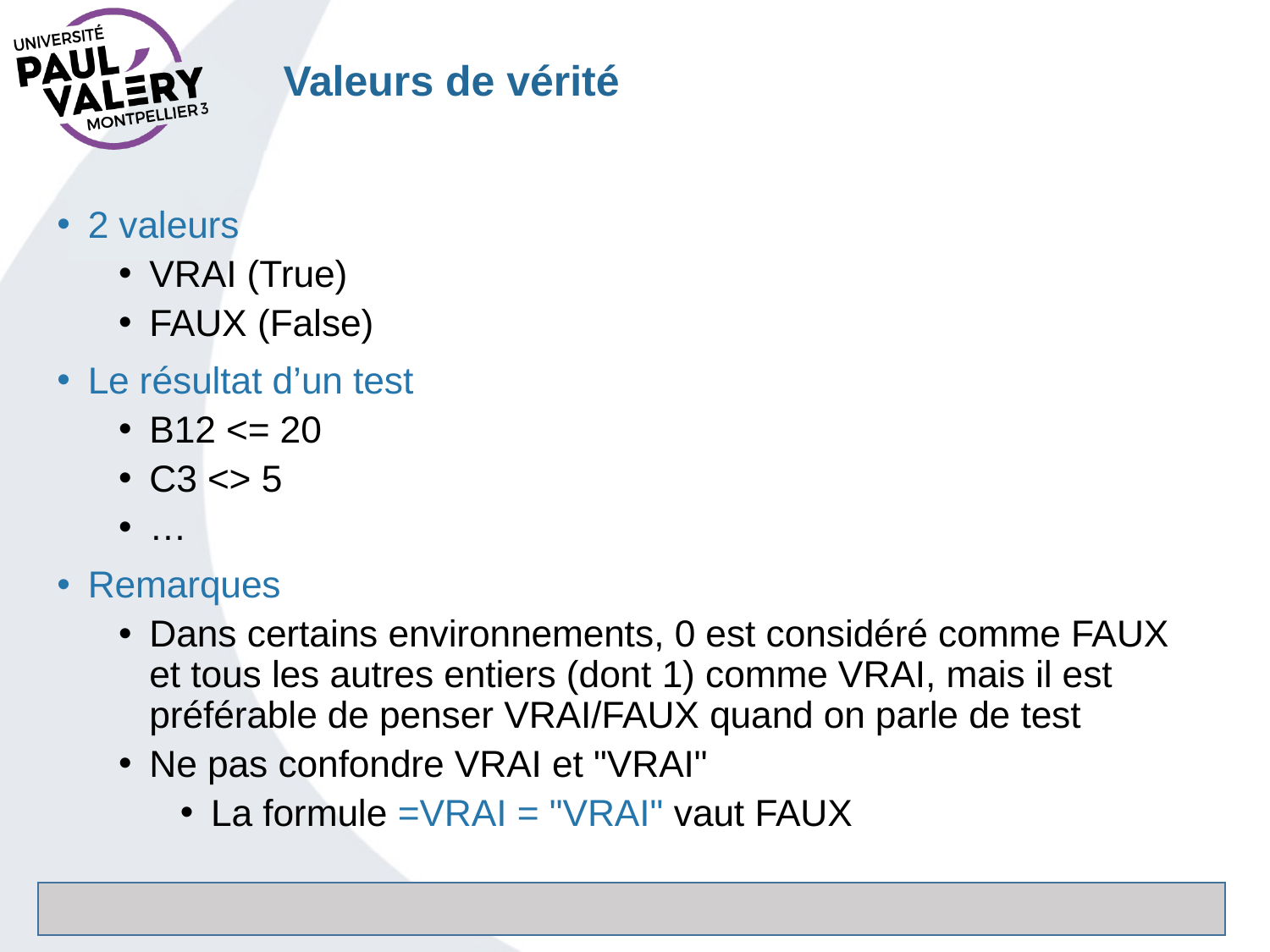

# Valeurs de vérité
2 valeurs
VRAI (True)
FAUX (False)
Le résultat d’un test
B12 <= 20
C3 <> 5
…
Remarques
Dans certains environnements, 0 est considéré comme FAUX et tous les autres entiers (dont 1) comme VRAI, mais il est préférable de penser VRAI/FAUX quand on parle de test
Ne pas confondre VRAI et "VRAI"
La formule =VRAI = "VRAI" vaut FAUX